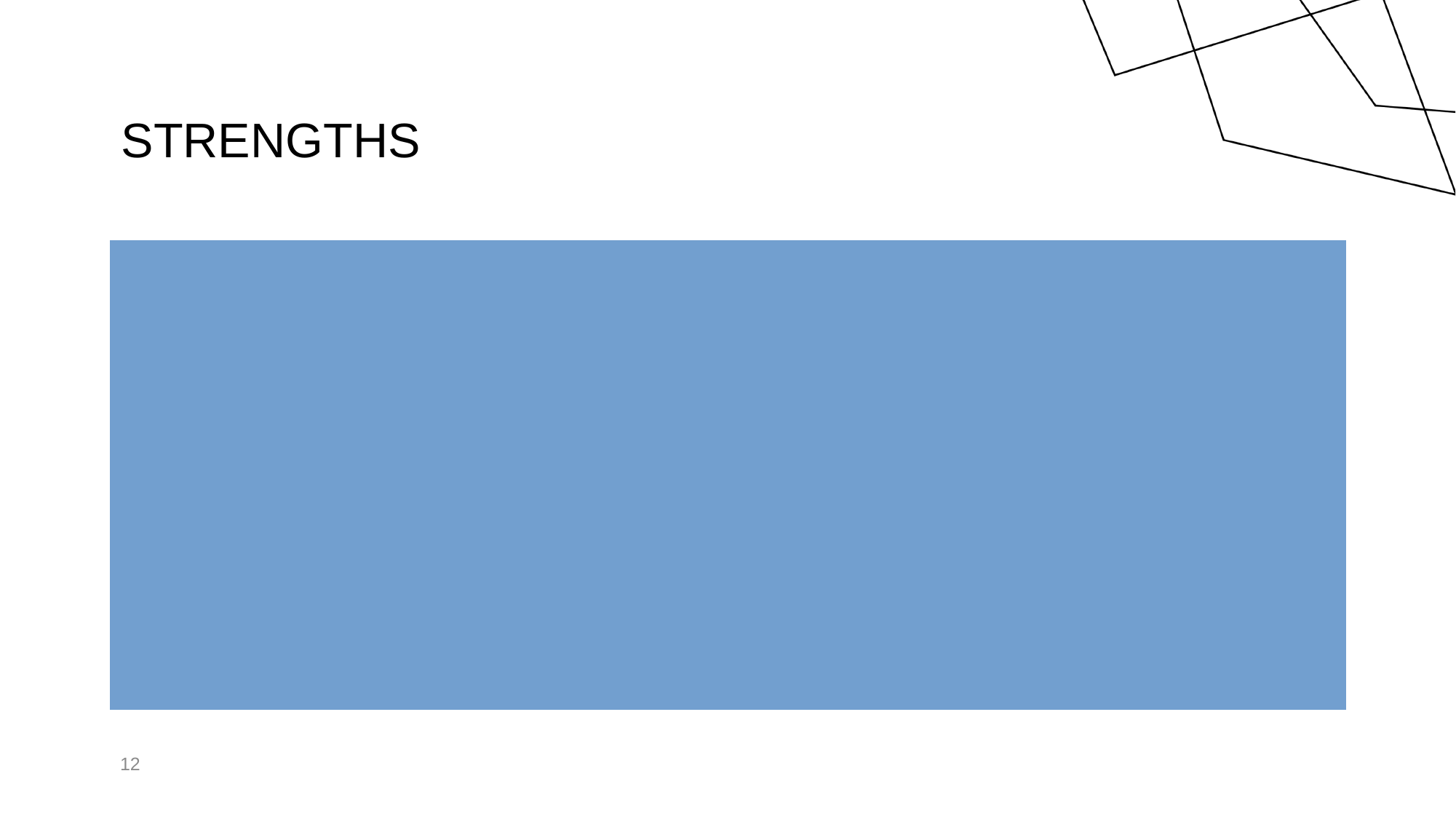

# strengths
Team works really well together – the shop has been through three ownership changes and they are a smart group of technicians
We have a heavy duty shop opening in the next year
Truvideo
12